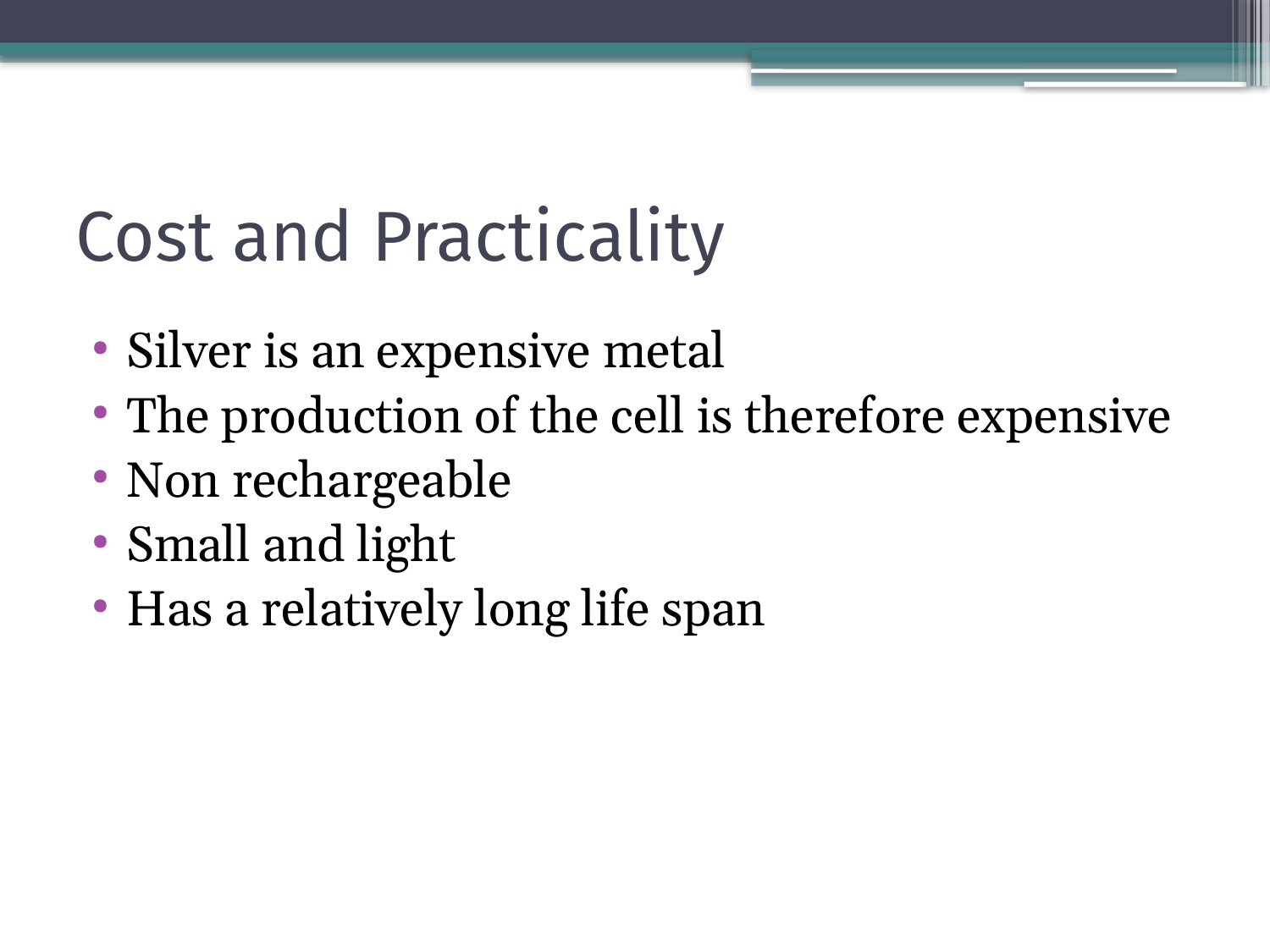

# Cost and Practicality
Silver is an expensive metal
The production of the cell is therefore expensive
Non rechargeable
Small and light
Has a relatively long life span